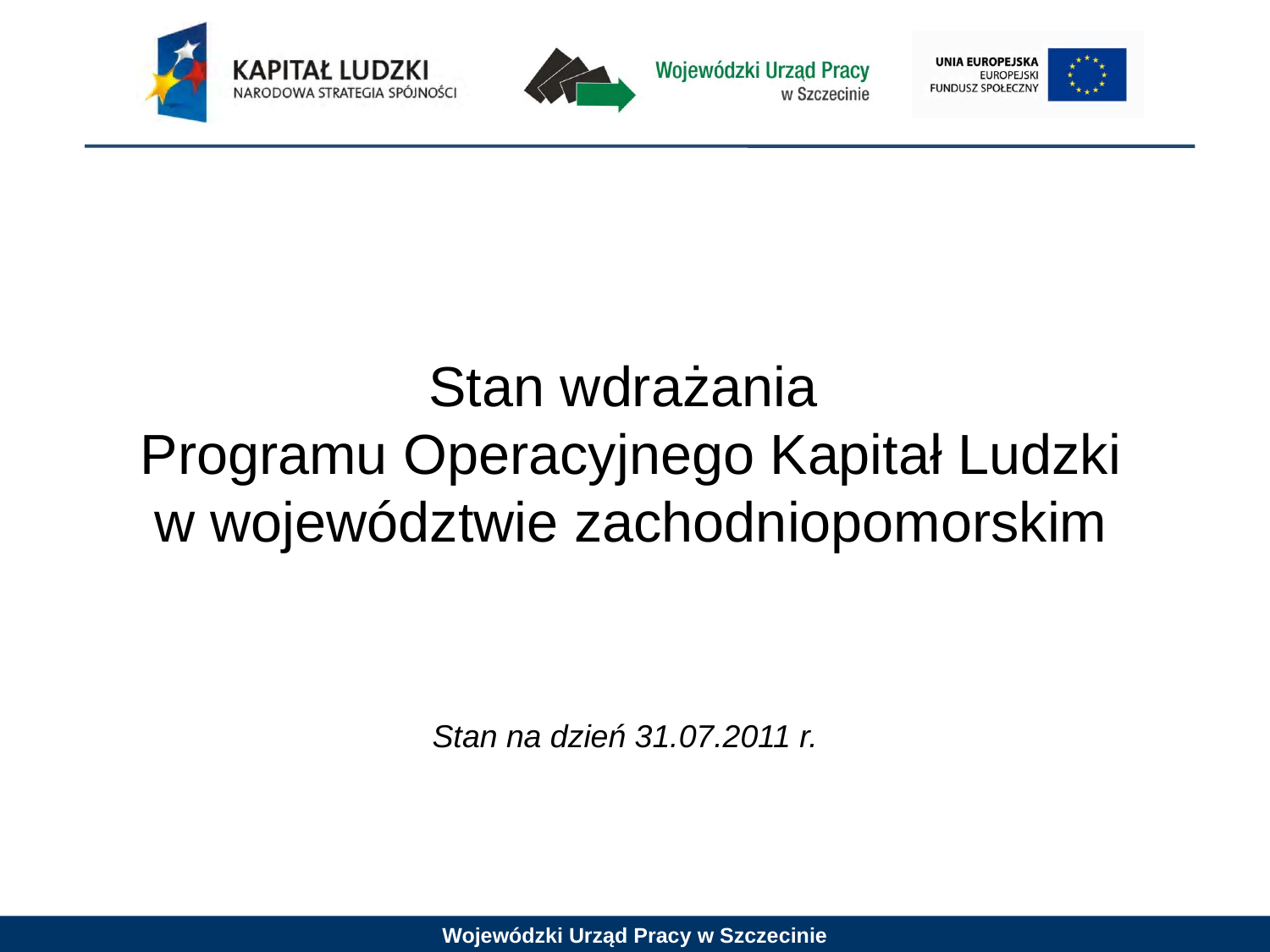

# Stan wdrażania Programu Operacyjnego Kapitał Ludzki w województwie zachodniopomorskim Stan na dzień 31.07.2011 r.